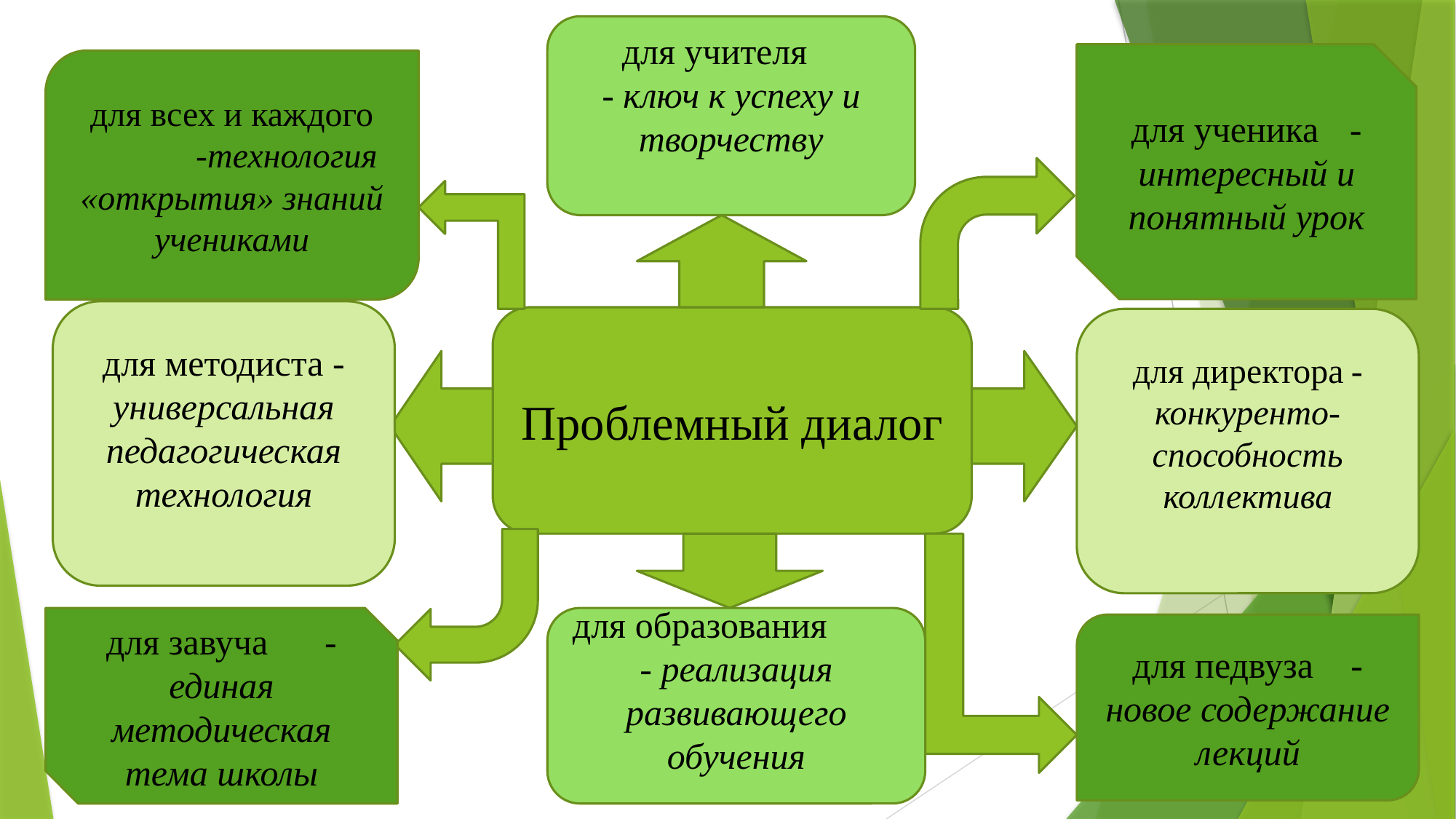

для учителя
- ключ к успеху и творчеству

для ученика	- интересный и понятный урок
для всех и каждого	-технология «открытия» знаний учениками

для методиста -универсальная педагогическая технология

Проблемный диалог
для директора	- конкуренто-
способность коллектива

для завуча	- единая методическая тема школы
для образования	- реализация развивающего обучения

для педвуза	- новое содержание лекций